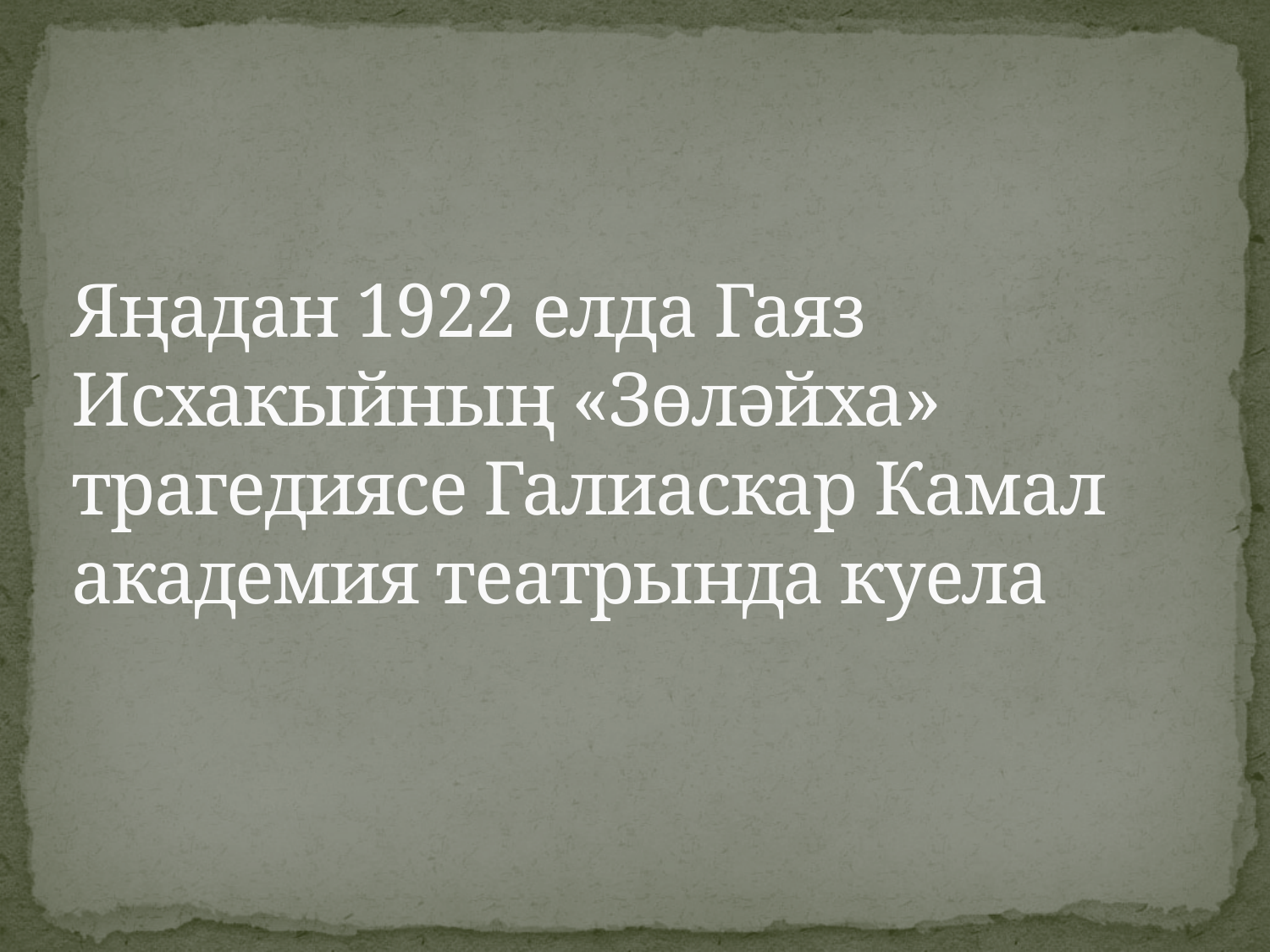

# Яңадан 1922 елда Гаяз Исхакыйның «Зөләйха» трагедиясе Галиаскар Камал  академия театрында куела